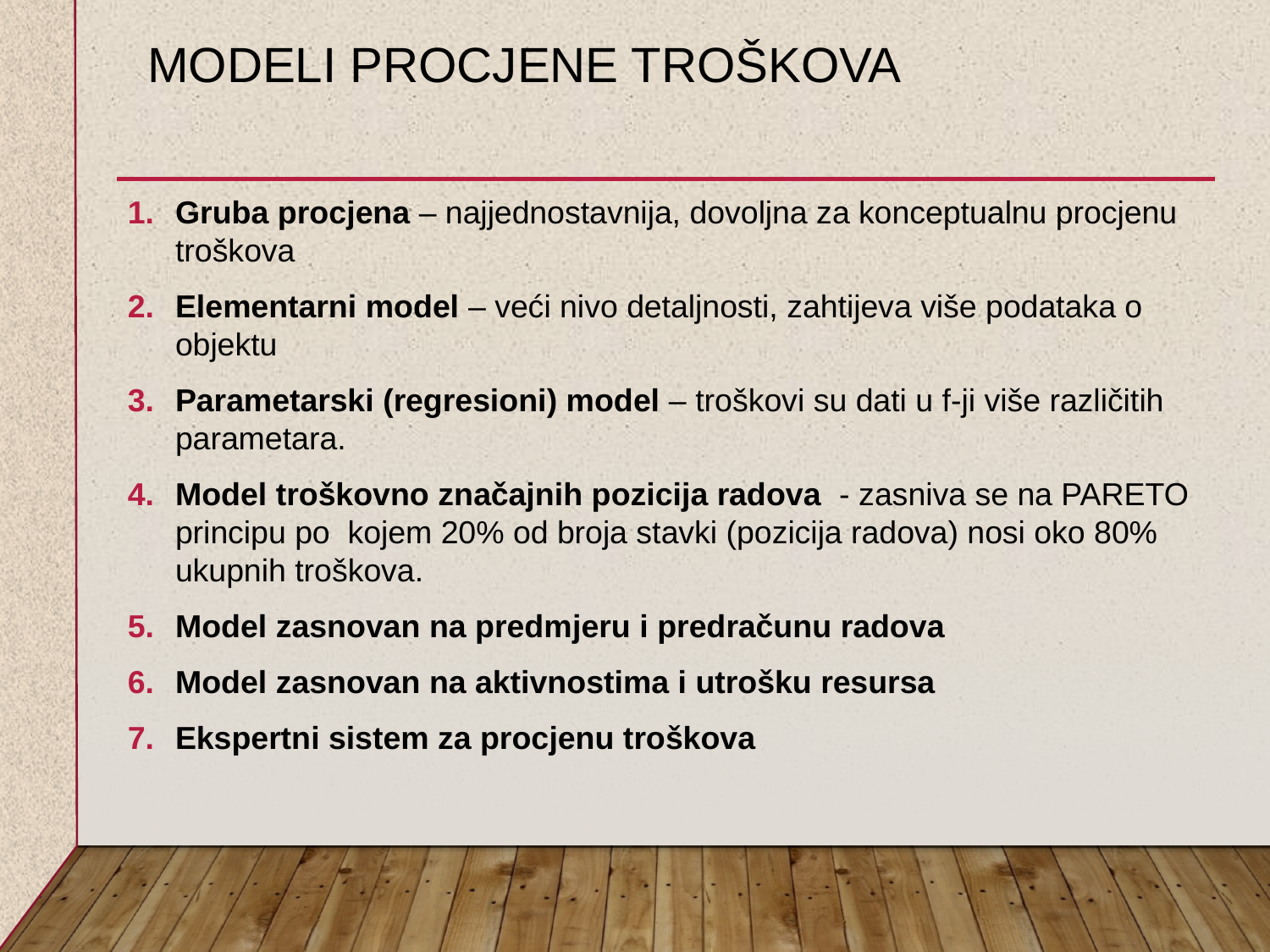

# MODELI PROCJENE TROŠKOVA
Gruba procjena – najjednostavnija, dovoljna za konceptualnu procjenu troškova
Elementarni model – veći nivo detaljnosti, zahtijeva više podataka o objektu
Parametarski (regresioni) model – troškovi su dati u f-ji više različitih parametara.
Model troškovno značajnih pozicija radova  - zasniva se na PARETO principu po  kojem 20% od broja stavki (pozicija radova) nosi oko 80% ukupnih troškova.
Model zasnovan na predmjeru i predračunu radova
Model zasnovan na aktivnostima i utrošku resursa
Ekspertni sistem za procjenu troškova